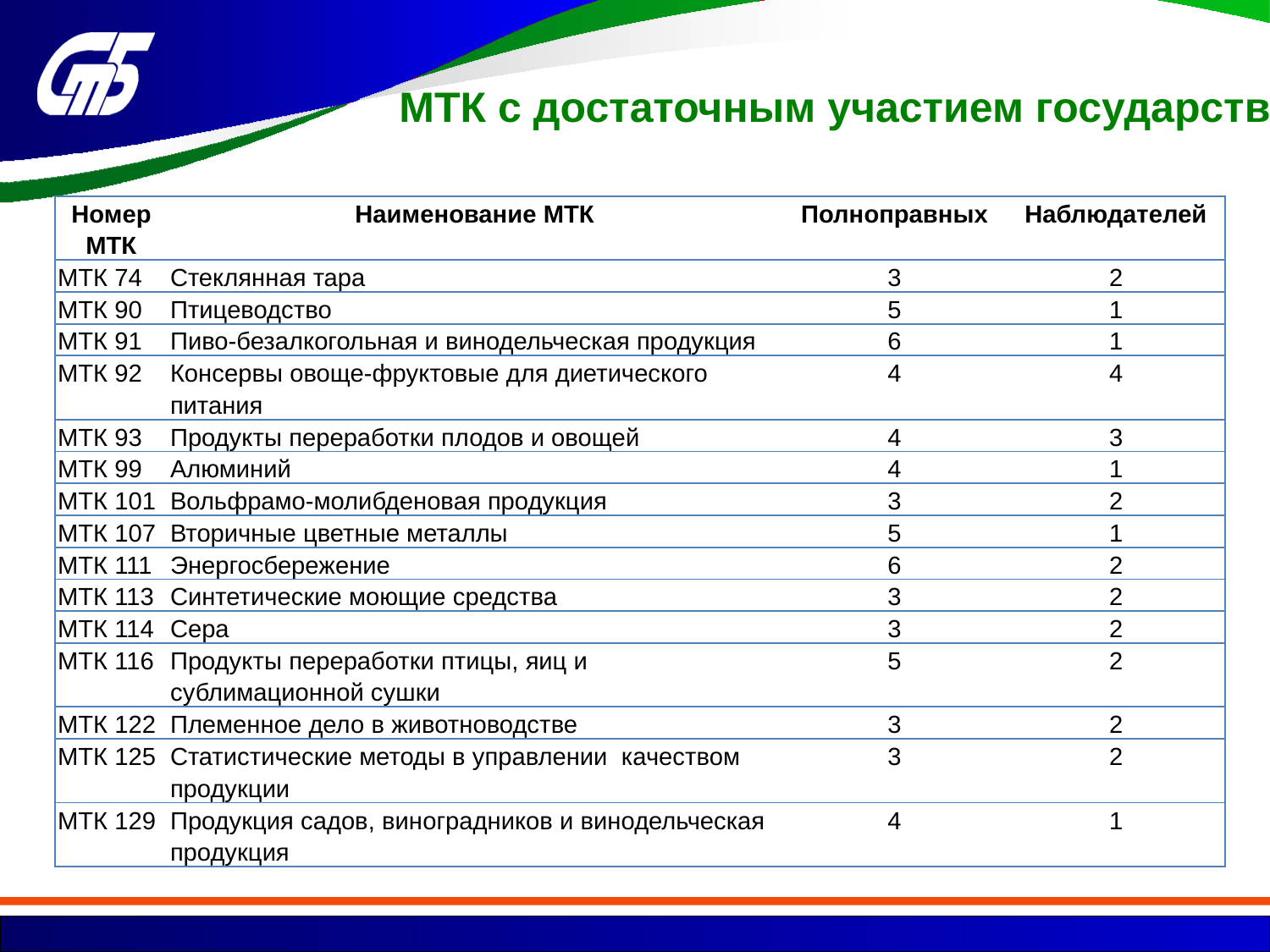

МТК с достаточным участием государств
| Номер МТК | Наименование МТК | Полноправных | Наблюдателей |
| --- | --- | --- | --- |
| МТК 74 | Стеклянная тара | 3 | 2 |
| МТК 90 | Птицеводство | 5 | 1 |
| МТК 91 | Пиво-безалкогольная и винодельческая продукция | 6 | 1 |
| МТК 92 | Консервы овоще-фруктовые для диетического питания | 4 | 4 |
| МТК 93 | Продукты переработки плодов и овощей | 4 | 3 |
| МТК 99 | Алюминий | 4 | 1 |
| МТК 101 | Вольфрамо-молибденовая продукция | 3 | 2 |
| МТК 107 | Вторичные цветные металлы | 5 | 1 |
| МТК 111 | Энергосбережение | 6 | 2 |
| МТК 113 | Синтетические моющие средства | 3 | 2 |
| МТК 114 | Сера | 3 | 2 |
| МТК 116 | Продукты переработки птицы, яиц и сублимационной сушки | 5 | 2 |
| МТК 122 | Племенное дело в животноводстве | 3 | 2 |
| МТК 125 | Статистические методы в управлении качеством продукции | 3 | 2 |
| МТК 129 | Продукция садов, виноградников и винодельческая продукция | 4 | 1 |